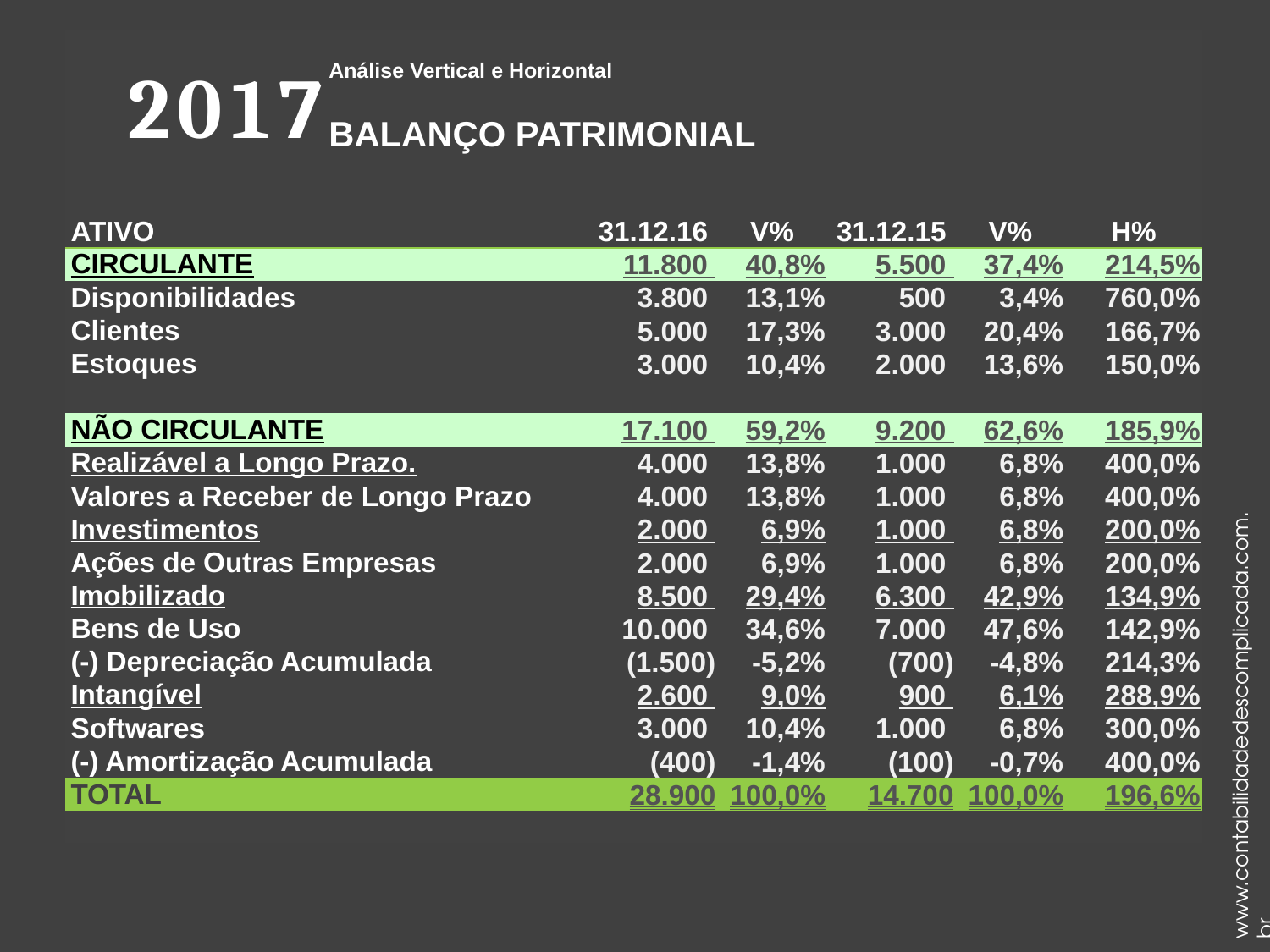

| 2017 | Análise Vertical e Horizontal |  |  |  |  |  |
| --- | --- | --- | --- | --- | --- | --- |
|  | BALANÇO PATRIMONIAL |  |  |  |  |  |
|  |  |  |  |  |  |  |
| ATIVO |  | 31.12.16 | V% | 31.12.15 | V% | H% |
| CIRCULANTE |  | 11.800 | 40,8% | 5.500 | 37,4% | 214,5% |
| Disponibilidades |  | 3.800 | 13,1% | 500 | 3,4% | 760,0% |
| Clientes |  | 5.000 | 17,3% | 3.000 | 20,4% | 166,7% |
| Estoques |  | 3.000 | 10,4% | 2.000 | 13,6% | 150,0% |
|  |  |  |  |  |  |  |
| NÃO CIRCULANTE |  | 17.100 | 59,2% | 9.200 | 62,6% | 185,9% |
| Realizável a Longo Prazo. |  | 4.000 | 13,8% | 1.000 | 6,8% | 400,0% |
| Valores a Receber de Longo Prazo |  | 4.000 | 13,8% | 1.000 | 6,8% | 400,0% |
| Investimentos |  | 2.000 | 6,9% | 1.000 | 6,8% | 200,0% |
| Ações de Outras Empresas |  | 2.000 | 6,9% | 1.000 | 6,8% | 200,0% |
| Imobilizado |  | 8.500 | 29,4% | 6.300 | 42,9% | 134,9% |
| Bens de Uso |  | 10.000 | 34,6% | 7.000 | 47,6% | 142,9% |
| (-) Depreciação Acumulada |  | (1.500) | -5,2% | (700) | -4,8% | 214,3% |
| Intangível |  | 2.600 | 9,0% | 900 | 6,1% | 288,9% |
| Softwares |  | 3.000 | 10,4% | 1.000 | 6,8% | 300,0% |
| (-) Amortização Acumulada |  | (400) | -1,4% | (100) | -0,7% | 400,0% |
| TOTAL |  | 28.900 | 100,0% | 14.700 | 100,0% | 196,6% |
|  |  |  |  |  |  |  |